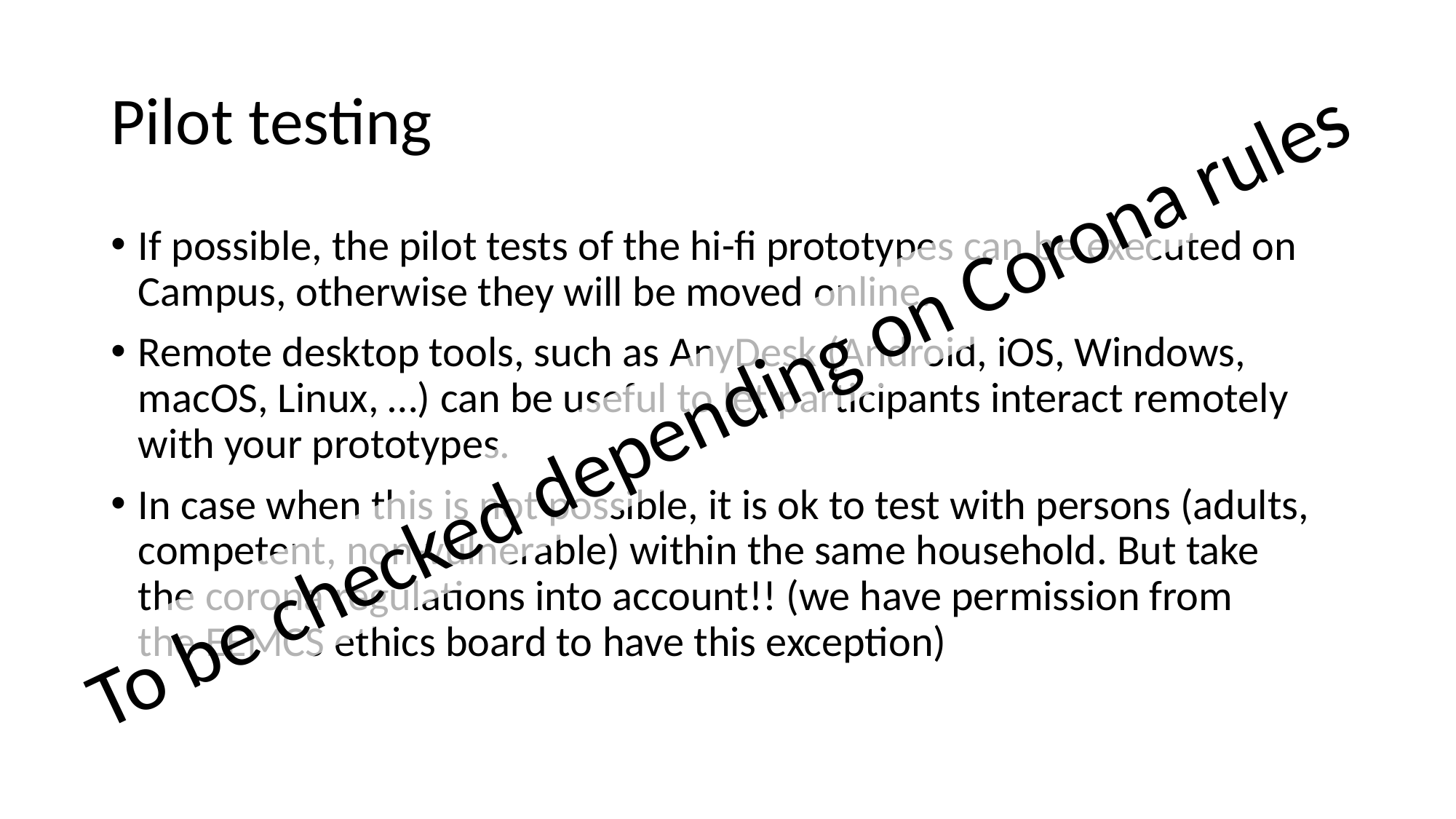

# Pilot testing
If possible, the pilot tests of the hi-fi prototypes can be executed on Campus, otherwise they will be moved online.
Remote desktop tools, such as AnyDesk (Android, iOS, Windows, macOS, Linux, …) can be useful to let participants interact remotely with your prototypes.
In case when this is not possible, it is ok to test with persons (adults, competent, non-vulnerable) within the same household. But take the corona regulations into account!! (we have permission from the EEMCS ethics board to have this exception)
To be checked depending on Corona rules